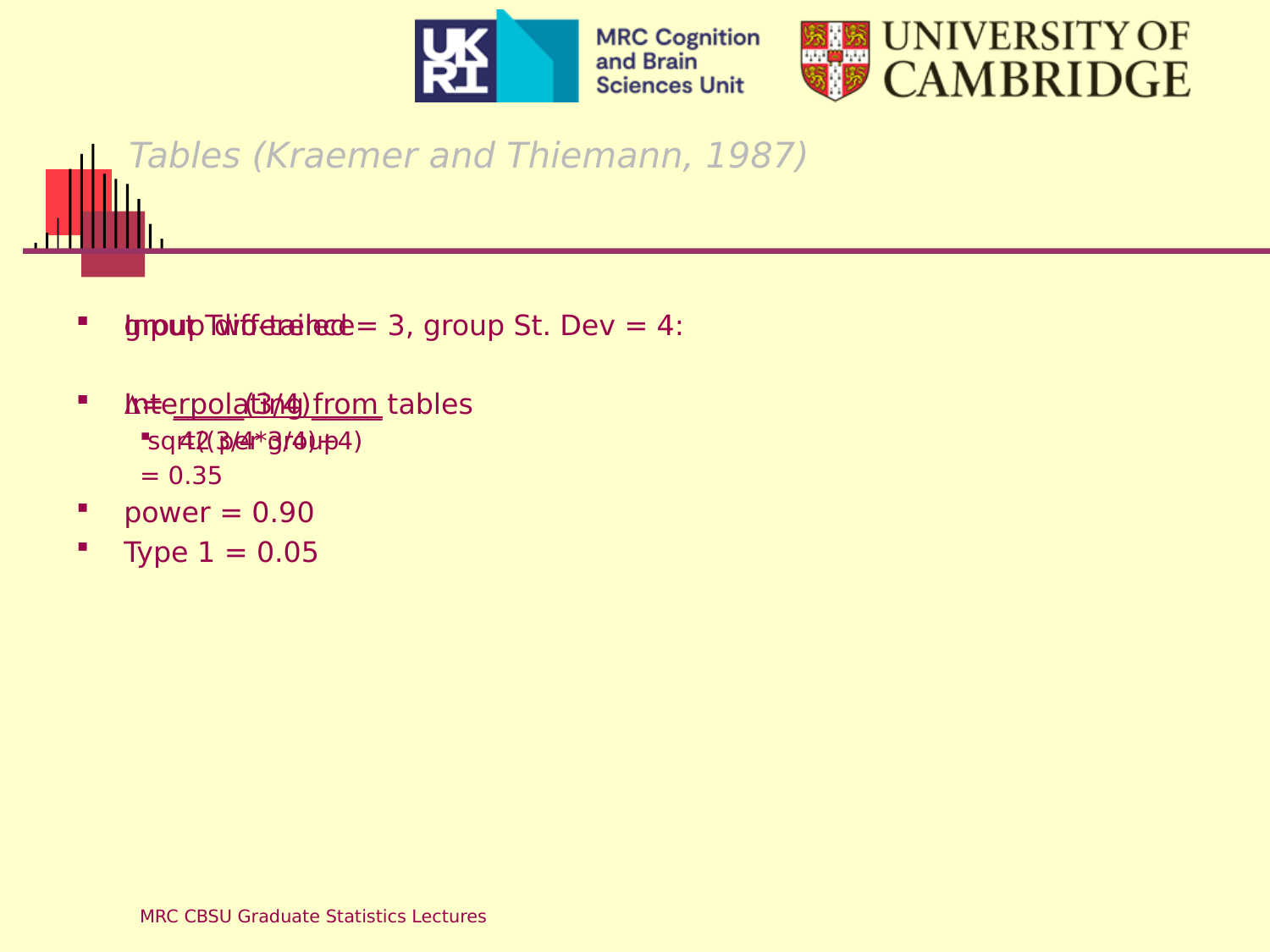

# Tables (Kraemer and Thiemann, 1987)

group difference= 3, group St. Dev = 4:

Δ= _____(3/4)_____
 sqrt((3/4*3/4)+4)
= 0.35
power = 0.90
Type 1 = 0.05

Input Two-tailed

Interpolating from tables
42 per group

MRC CBSU Graduate Statistics Lectures